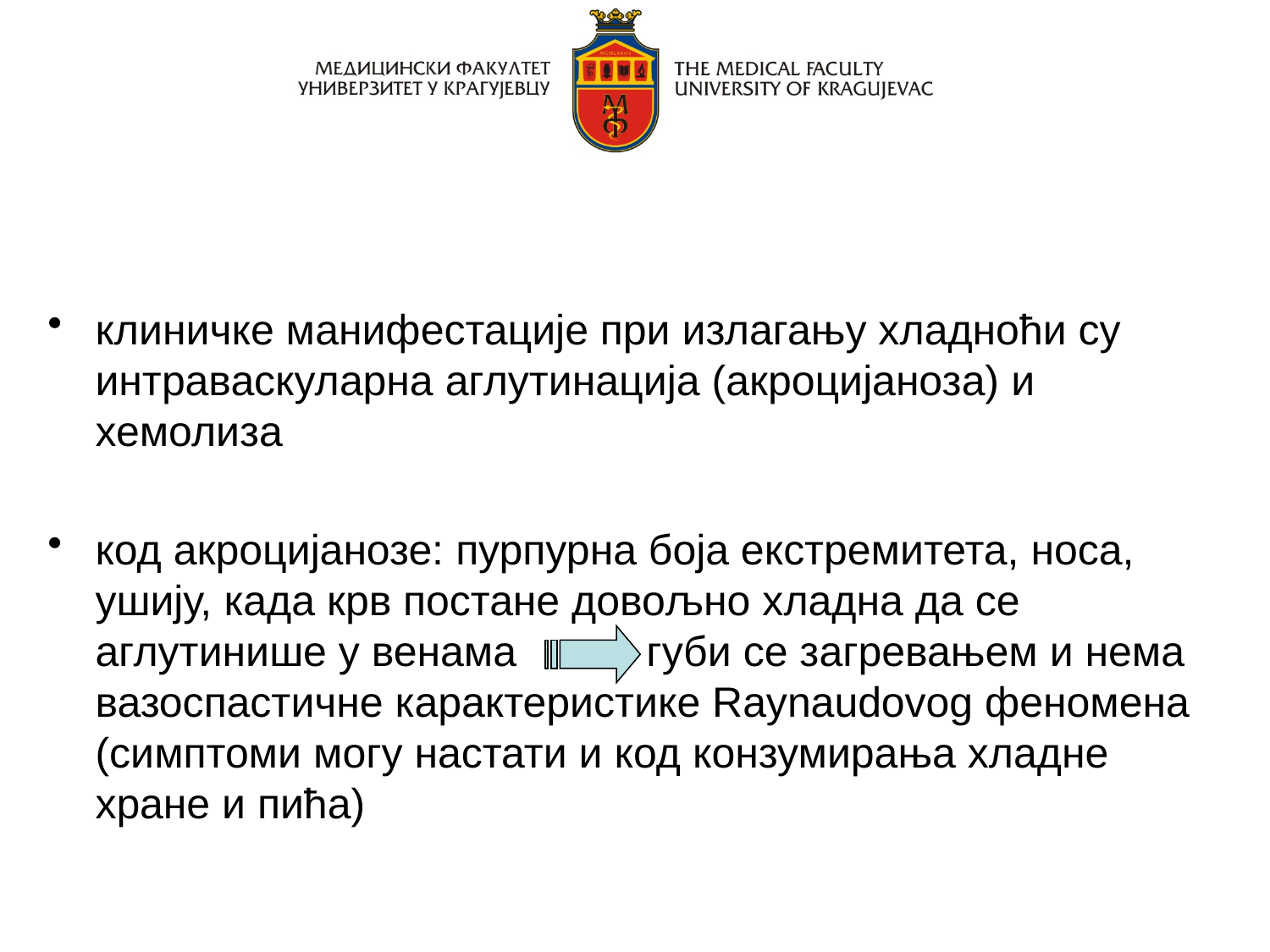

клиничке манифестације при излагању хладноћи су интраваскуларна аглутинација (акроцијаноза) и хемолиза

код акроцијанозе: пурпурна боја екстремитета, носа, ушију, када крв постане довољно хладна да се аглутинише у венама           губи се загревањем и нема вазоспастичне карактеристике Raynаudovоg феномена (симптоми могу настати и код конзумирања хладне хране и пића)